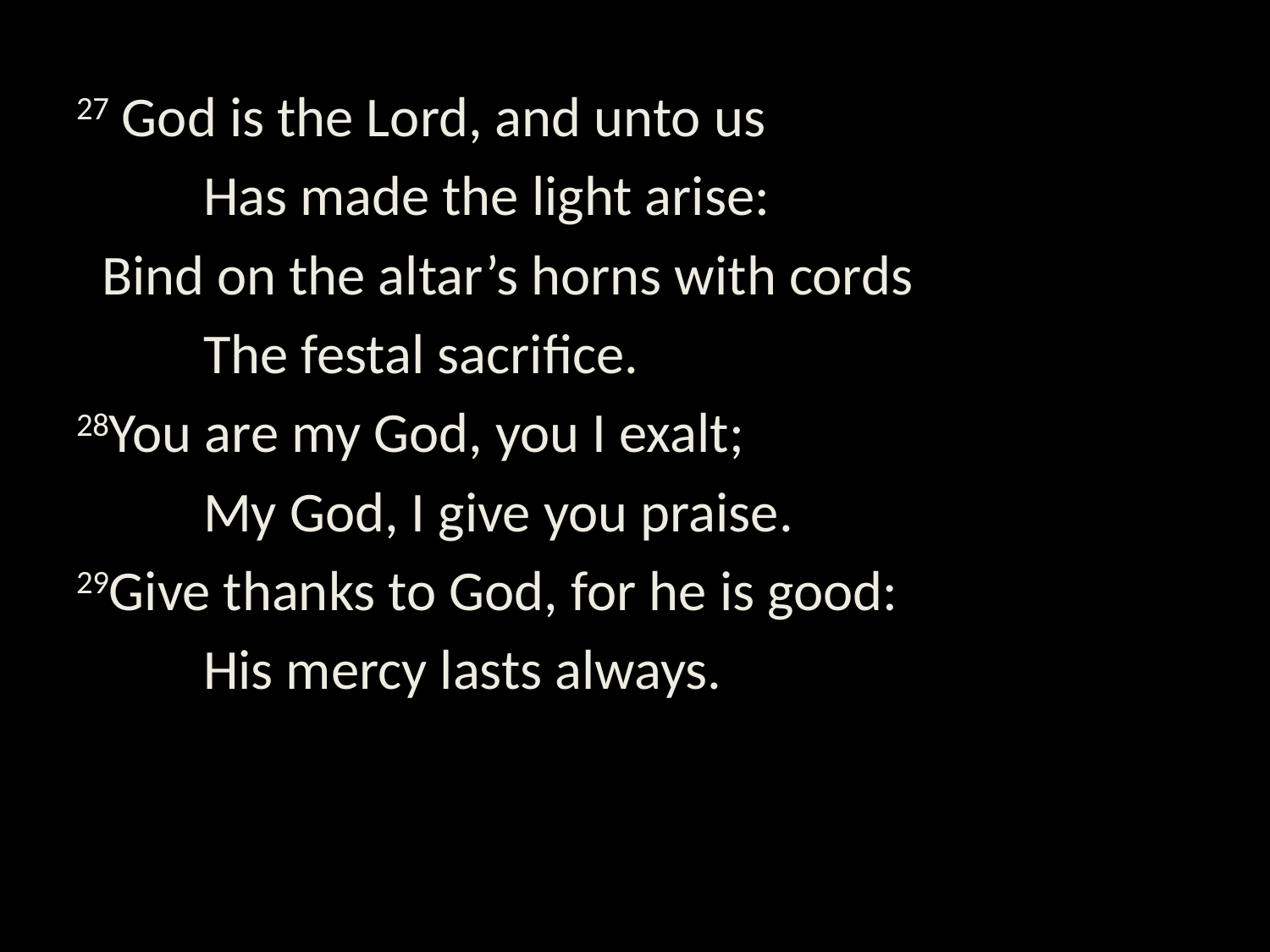

27 God is the Lord, and unto us
	Has made the light arise:
  Bind on the altar’s horns with cords
	The festal sacrifice.
28You are my God, you I exalt;
	My God, I give you praise.
29Give thanks to God, for he is good:
	His mercy lasts always.